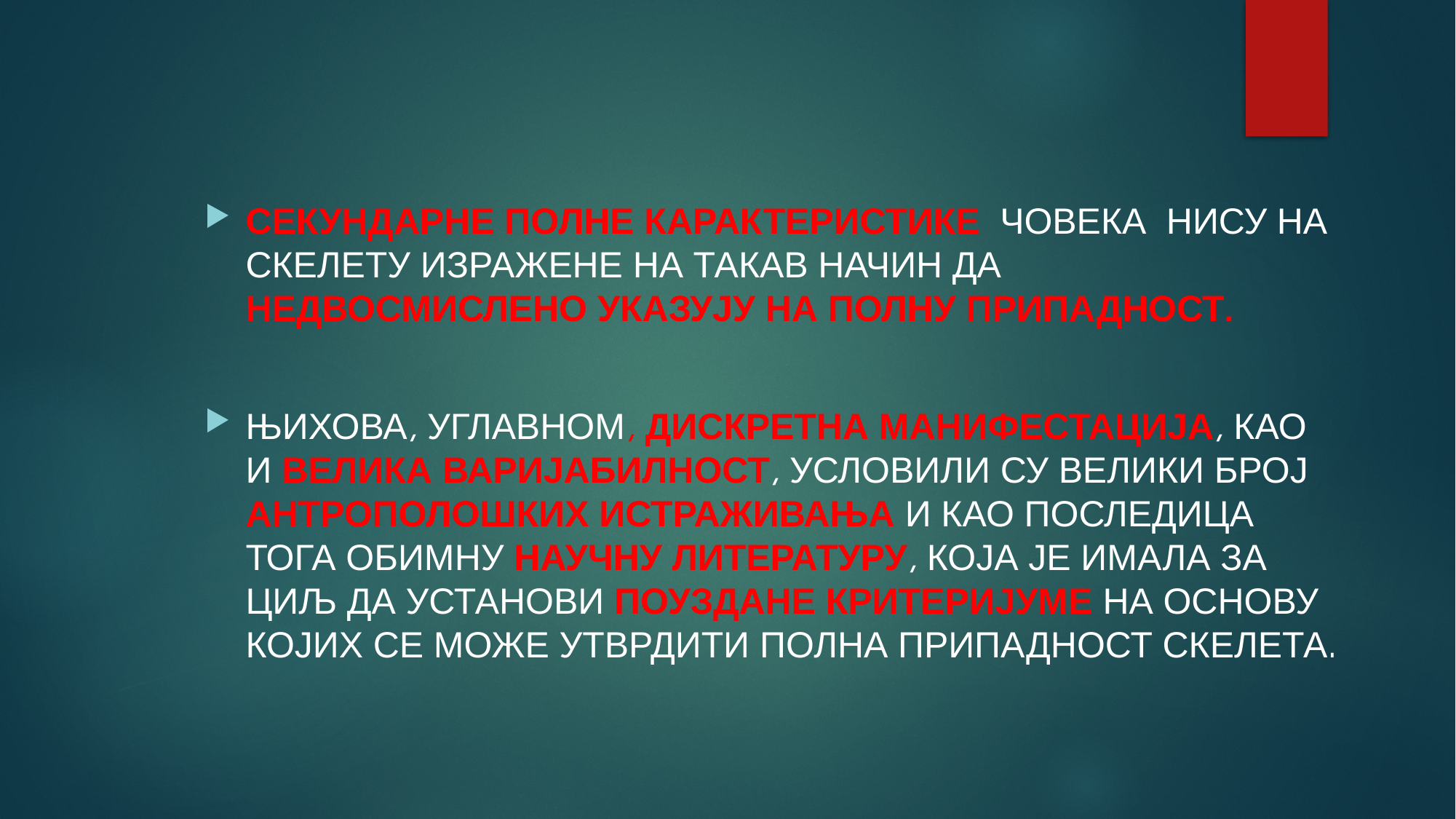

СЕКУНДАРНЕ ПОЛНЕ КАРАКТЕРИСТИКЕ  ЧОВЕКА  НИСУ НА СКЕЛЕТУ ИЗРАЖЕНЕ НА ТАКАВ НАЧИН ДА НЕДВОСМИСЛЕНО УКАЗУЈУ НА ПОЛНУ ПРИПАДНОСТ.

ЊИХОВА, УГЛАВНОМ, ДИСКРЕТНА МАНИФЕСТАЦИЈА, КАО И ВЕЛИКА ВАРИЈАБИЛНОСТ, УСЛОВИЛИ СУ ВЕЛИКИ БРОЈ АНТРОПОЛОШКИХ ИСТРАЖИВАЊА И КАО ПОСЛЕДИЦА ТОГА ОБИМНУ НАУЧНУ ЛИТЕРАТУРУ, КОЈА ЈЕ ИМАЛА ЗА ЦИЉ ДА УСТАНОВИ ПОУЗДАНЕ КРИТЕРИЈУМЕ НА ОСНОВУ КОЈИХ СЕ МОЖЕ УТВРДИТИ ПОЛНА ПРИПАДНОСТ СКЕЛЕТА.